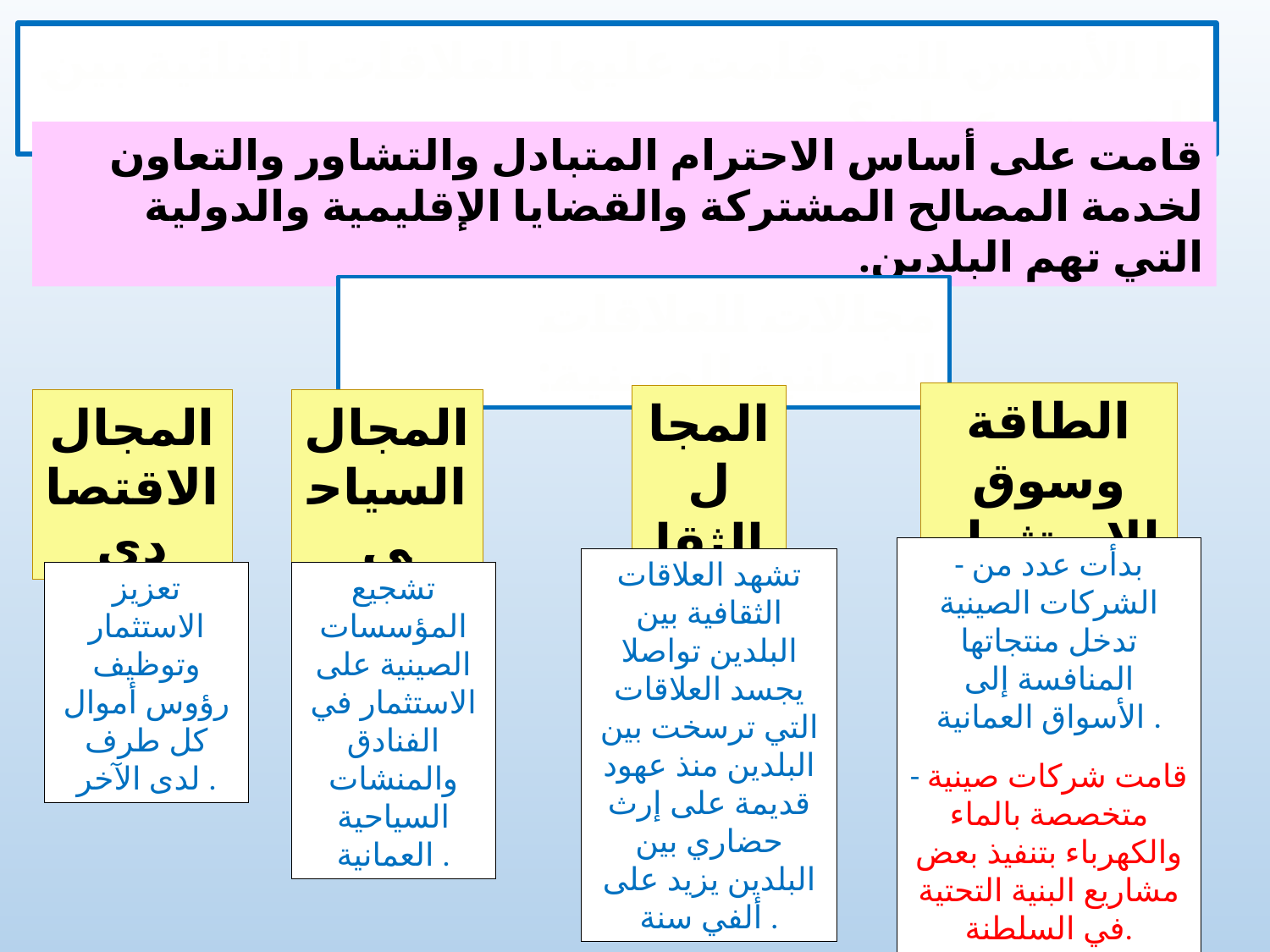

ما الأسس التي قامت عليها العلاقات الثنائية بين الصين وعمان؟
قامت على أساس الاحترام المتبادل والتشاور والتعاون لخدمة المصالح المشتركة والقضايا الإقليمية والدولية التي تهم البلدين.
مجالات العلاقات العمانية الصينية:
الطاقة وسوق الاستثمار
المجال الثقافي
المجال الاقتصادي
المجال السياحي
- بدأت عدد من الشركات الصينية تدخل منتجاتها المنافسة إلى الأسواق العمانية .

- قامت شركات صينية متخصصة بالماء والكهرباء بتنفيذ بعض مشاريع البنية التحتية في السلطنة.
تشهد العلاقات الثقافية بين البلدين تواصلا يجسد العلاقات التي ترسخت بين البلدين منذ عهود قديمة على إرث حضاري بين البلدين يزيد على ألفي سنة .
تعزيز الاستثمار وتوظيف رؤوس أموال كل طرف لدى الآخر .
تشجيع المؤسسات الصينية على الاستثمار في الفنادق والمنشات السياحية العمانية .